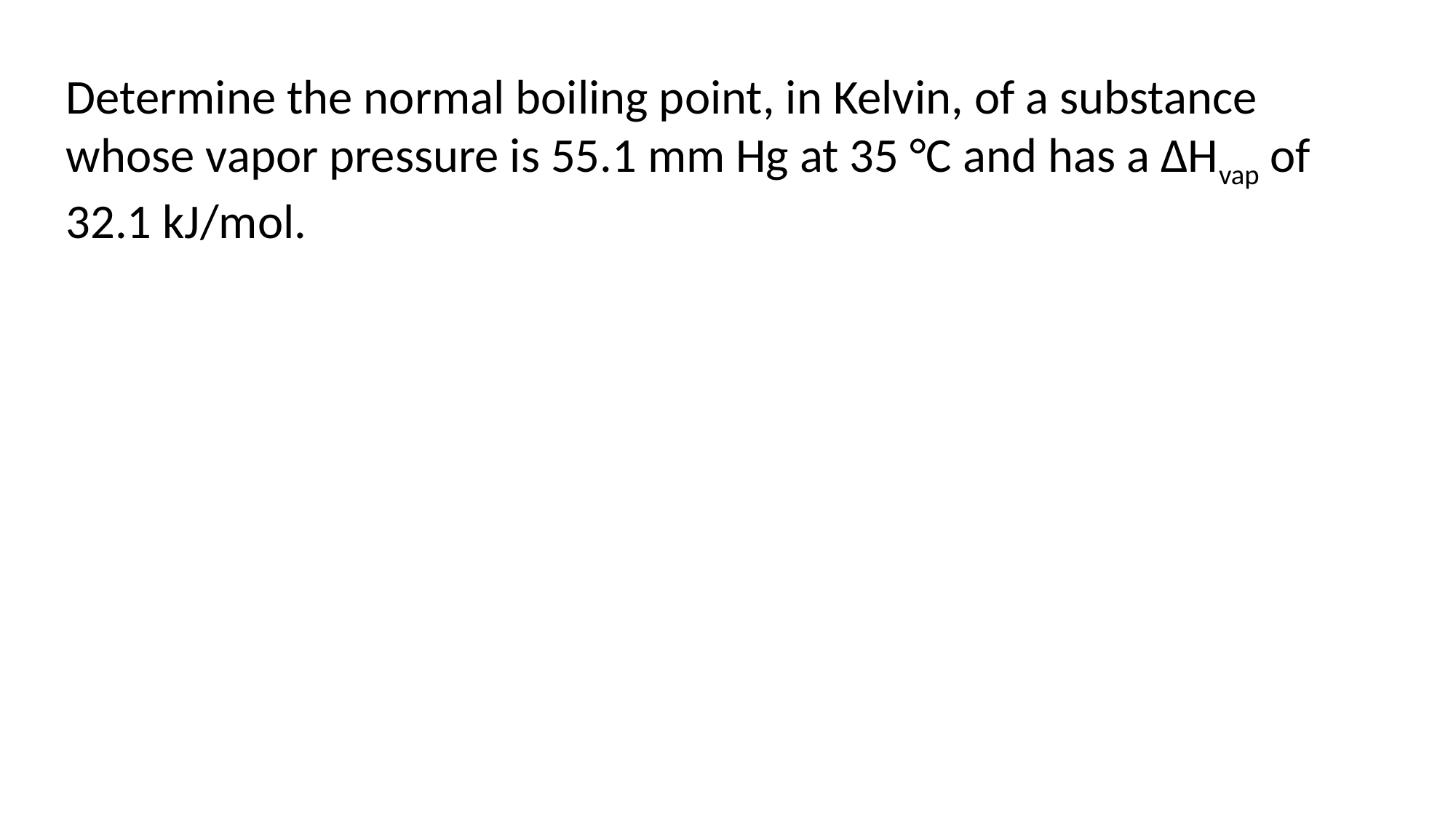

Determine the normal boiling point, in Kelvin, of a substance whose vapor pressure is 55.1 mm Hg at 35 °C and has a ΔHvap of 32.1 kJ/mol.